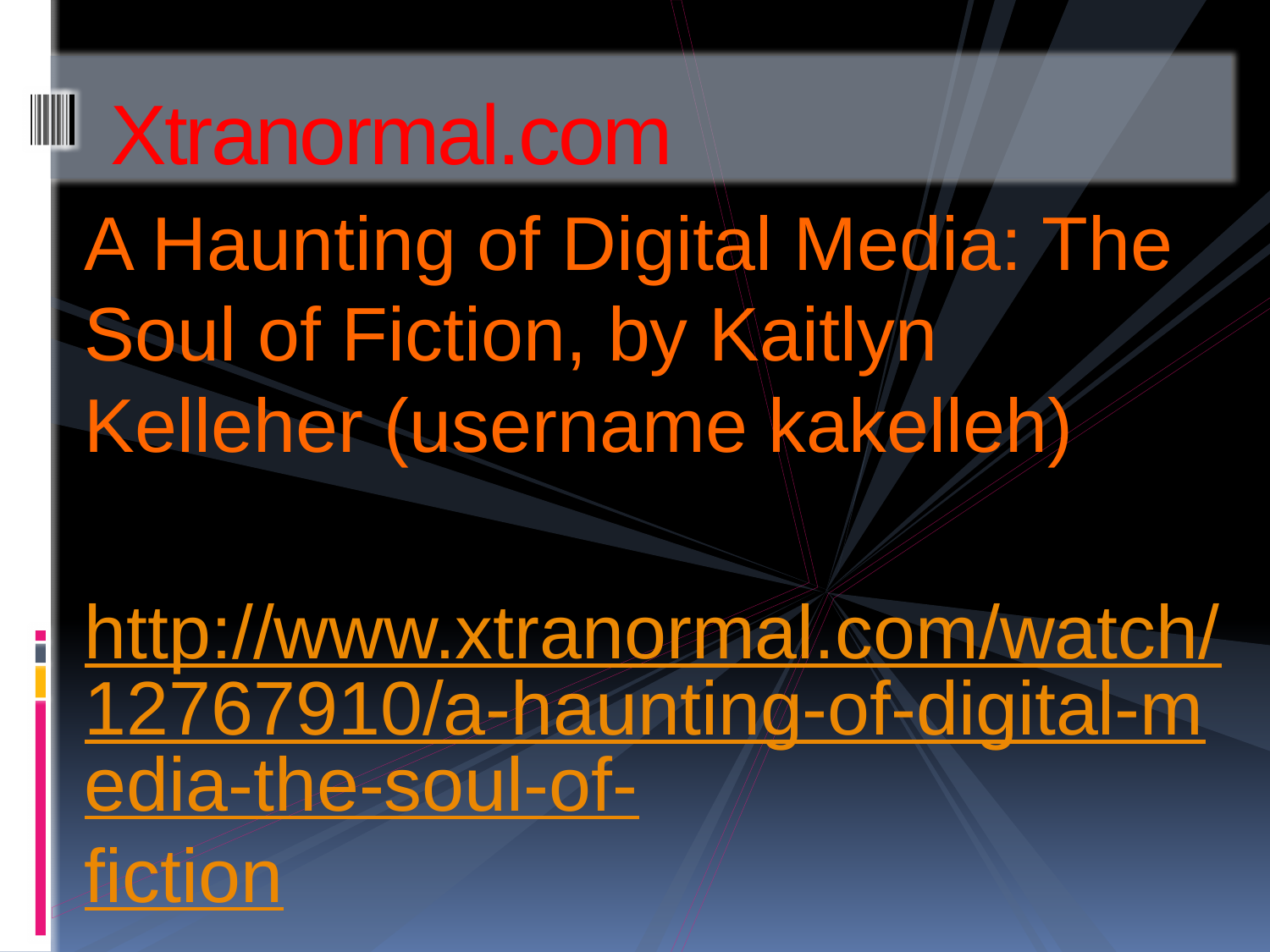

# Xtranormal.com
A Haunting of Digital Media: The Soul of Fiction, by Kaitlyn Kelleher (username kakelleh)

http://www.xtranormal.com/watch/12767910/a-haunting-of-digital-media-the-soul-of-fiction